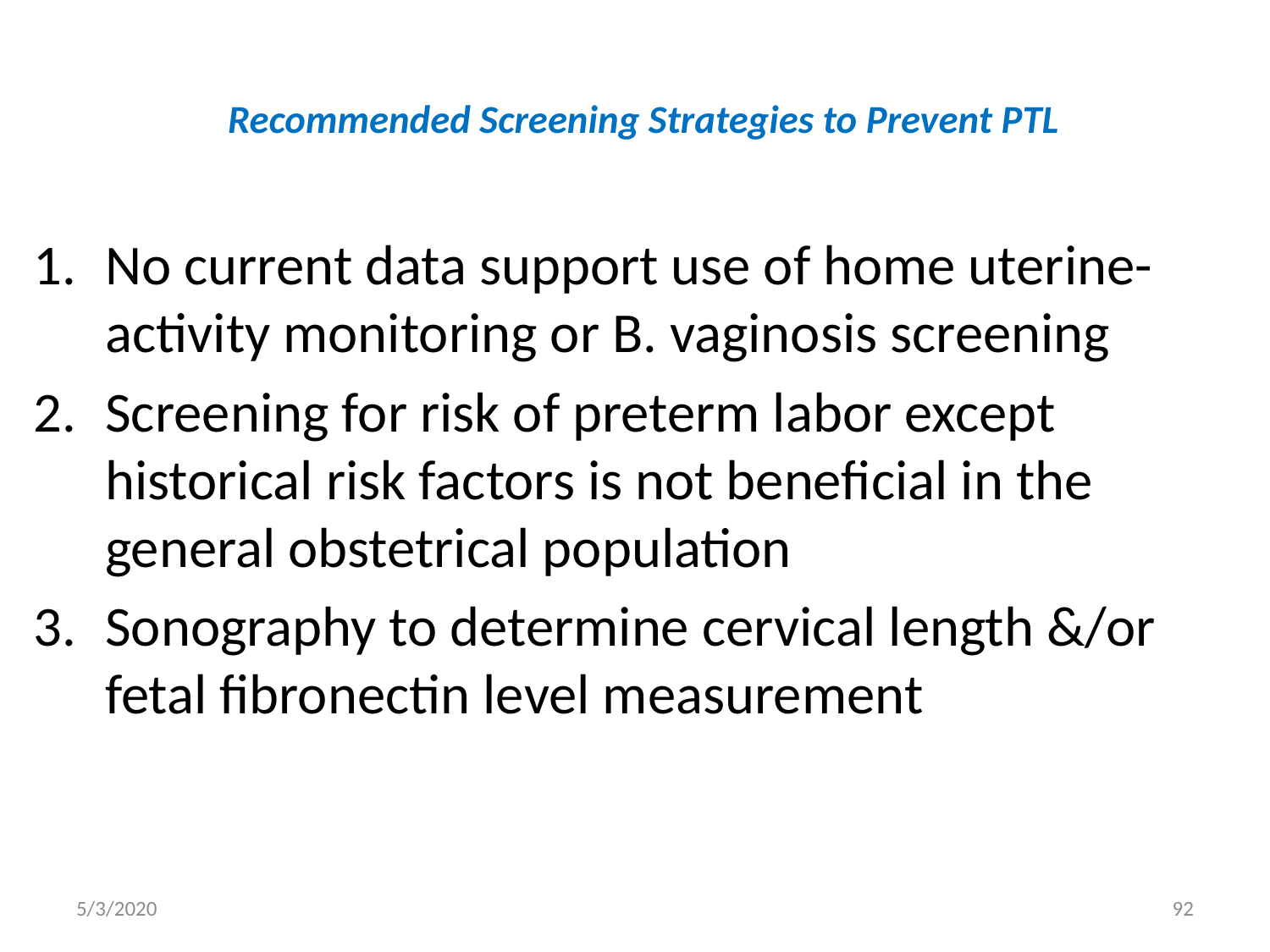

# Recommended Screening Strategies to Prevent PTL
No current data support use of home uterine-activity monitoring or B. vaginosis screening
Screening for risk of preterm labor except historical risk factors is not beneficial in the general obstetrical population
Sonography to determine cervical length &/or fetal fibronectin level measurement

5/3/2020
92